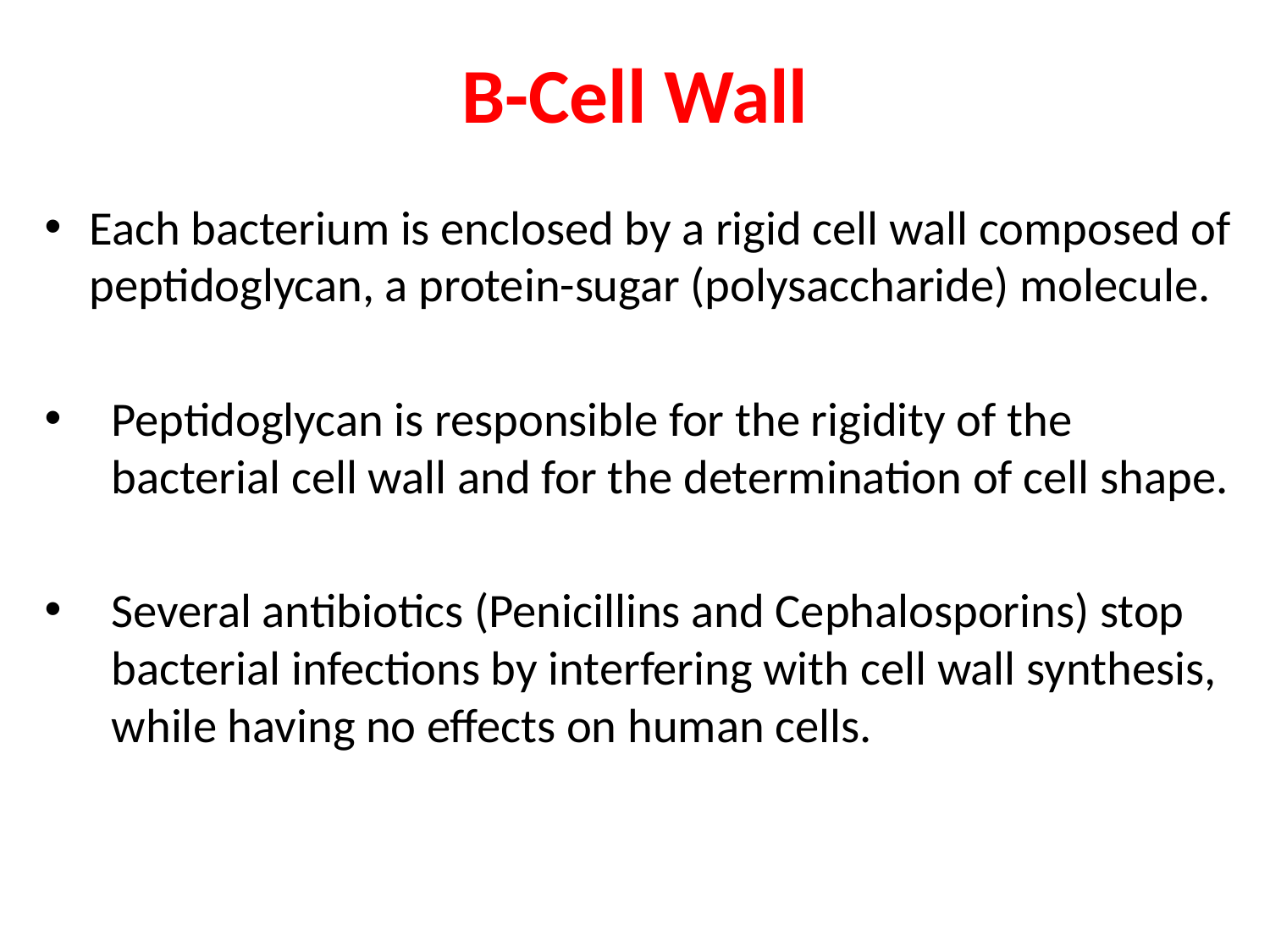

# B-Cell Wall
Each bacterium is enclosed by a rigid cell wall composed of peptidoglycan, a protein-sugar (polysaccharide) molecule.

Peptidoglycan is responsible for the rigidity of the bacterial cell wall and for the determination of cell shape.

Several antibiotics (Penicillins and Cephalosporins) stop bacterial infections by interfering with cell wall synthesis, while having no effects on human cells.